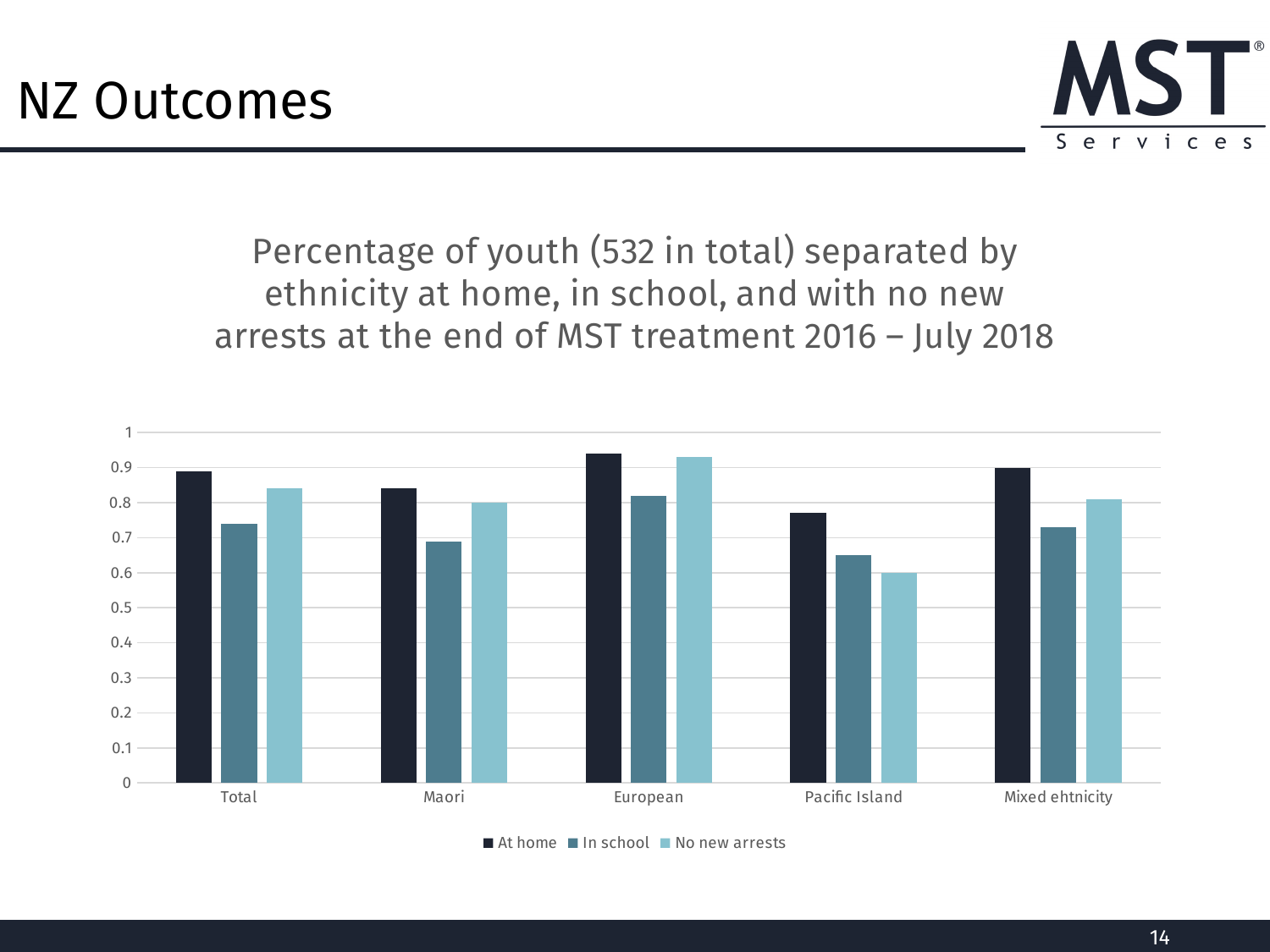

# NZ Outcomes

### Chart: Percentage of youth (532 in total) separated by ethnicity at home, in school, and with no new arrests at the end of MST treatment 2016 – July 2018

| Category | At home | In school | No new arrests |
|---|---|---|---|
| Total | 0.89 | 0.74 | 0.84 |
| Maori | 0.84 | 0.69 | 0.8 |
| European | 0.94 | 0.82 | 0.93 |
| Pacific Island | 0.77 | 0.65 | 0.6 |
| Mixed ehtnicity | 0.9 | 0.73 | 0.81 |
14